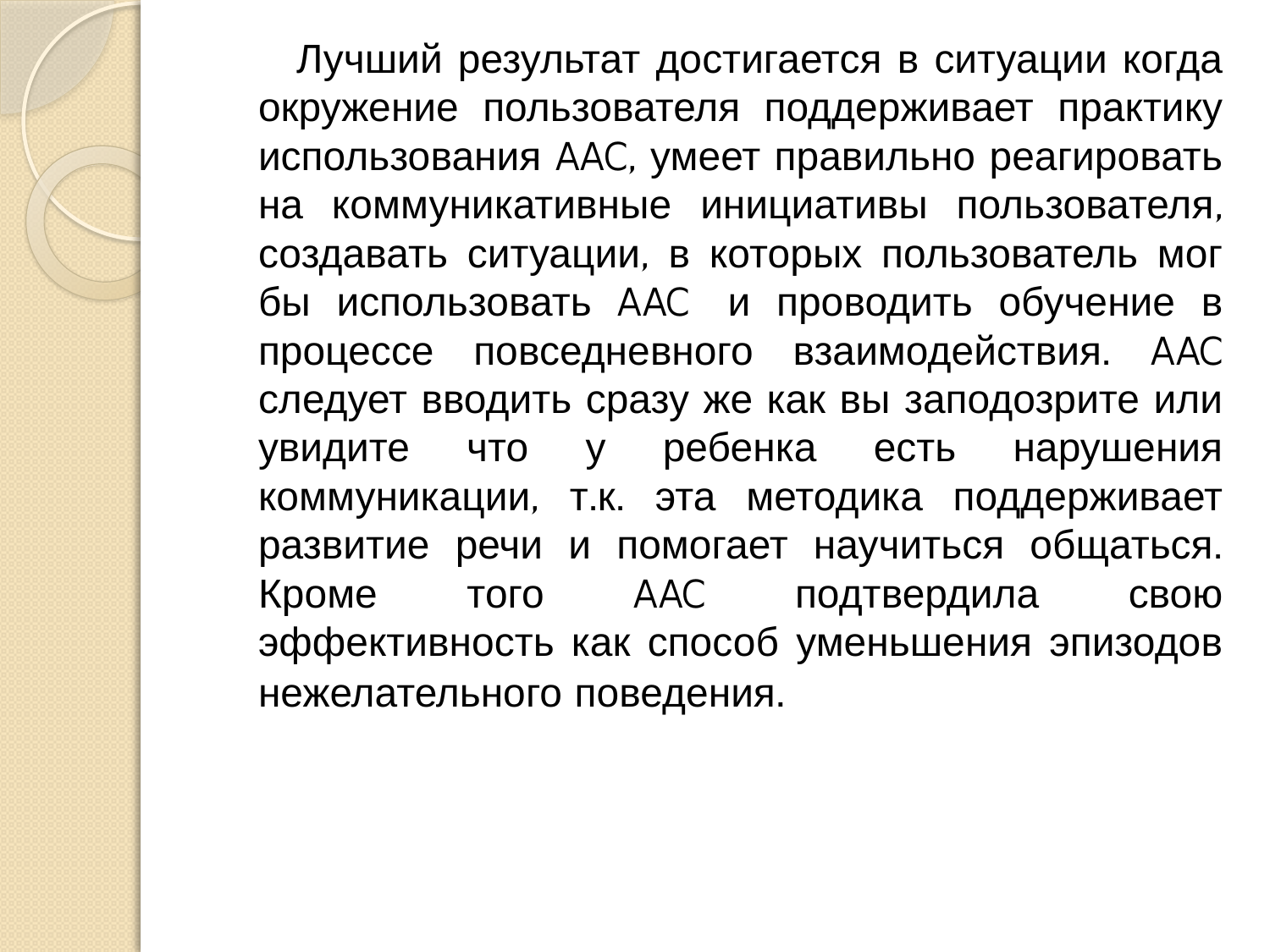

Лучший результат достигается в ситуации когда окружение пользователя поддерживает практику использования AAC, умеет правильно реагировать на коммуникативные инициативы пользователя, создавать ситуации, в которых пользователь мог бы использовать AAC  и проводить обучение в процессе повседневного взаимодействия. AAC следует вводить сразу же как вы заподозрите или увидите что у ребенка есть нарушения коммуникации, т.к. эта методика поддерживает развитие речи и помогает научиться общаться. Кроме того AAC подтвердила свою эффективность как способ уменьшения эпизодов нежелательного поведения.